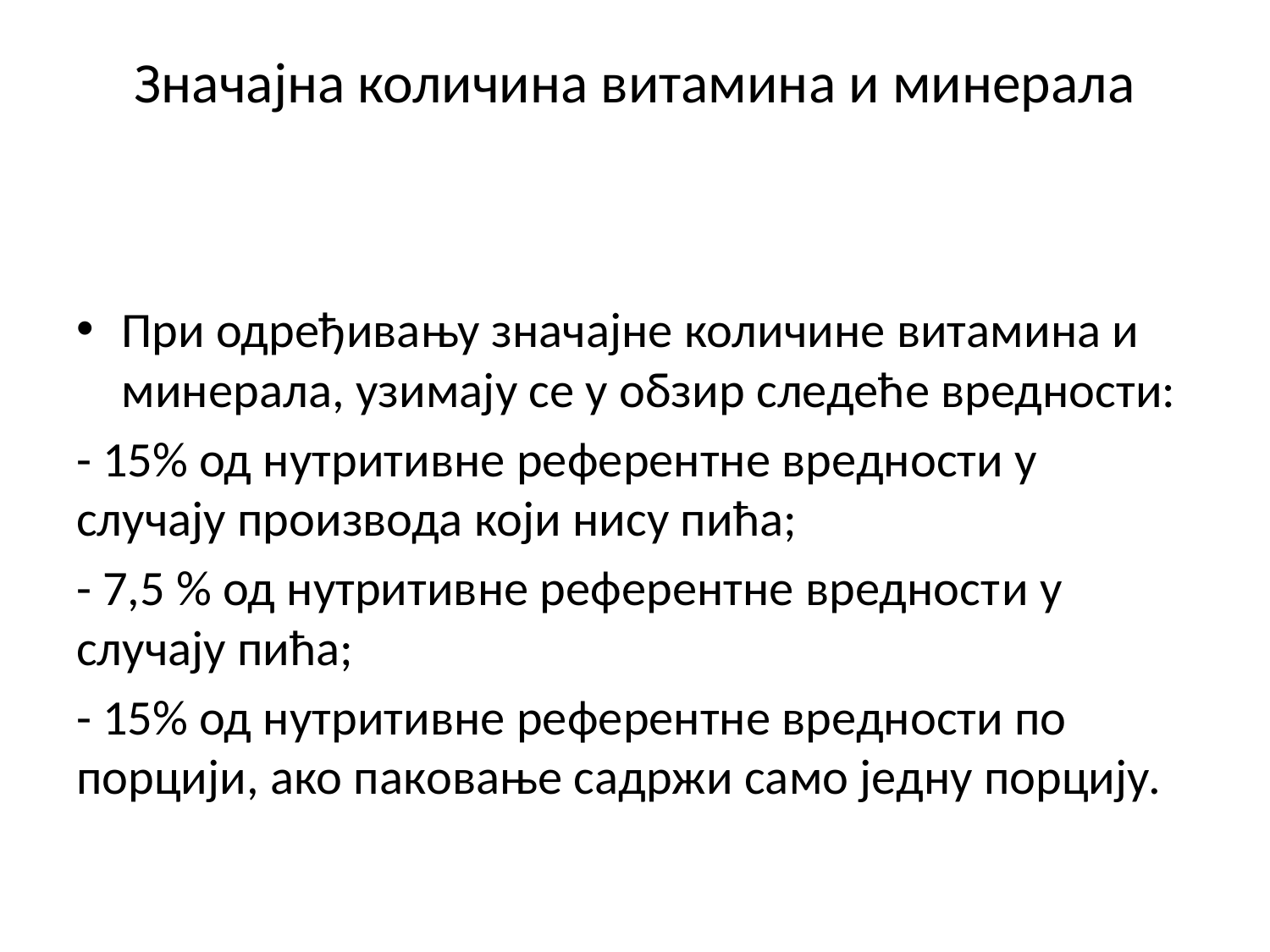

# Значајна количина витамина и минерала

При одређивању значајне количине витамина и минерала, узимају се у обзир следеће вредности:
- 15% од нутритивне референтне вредности у случају производа који нису пића;
- 7,5 % од нутритивне референтне вредности у случају пића;
- 15% од нутритивне референтне вредности по порцији, ако паковање садржи само једну порцију.